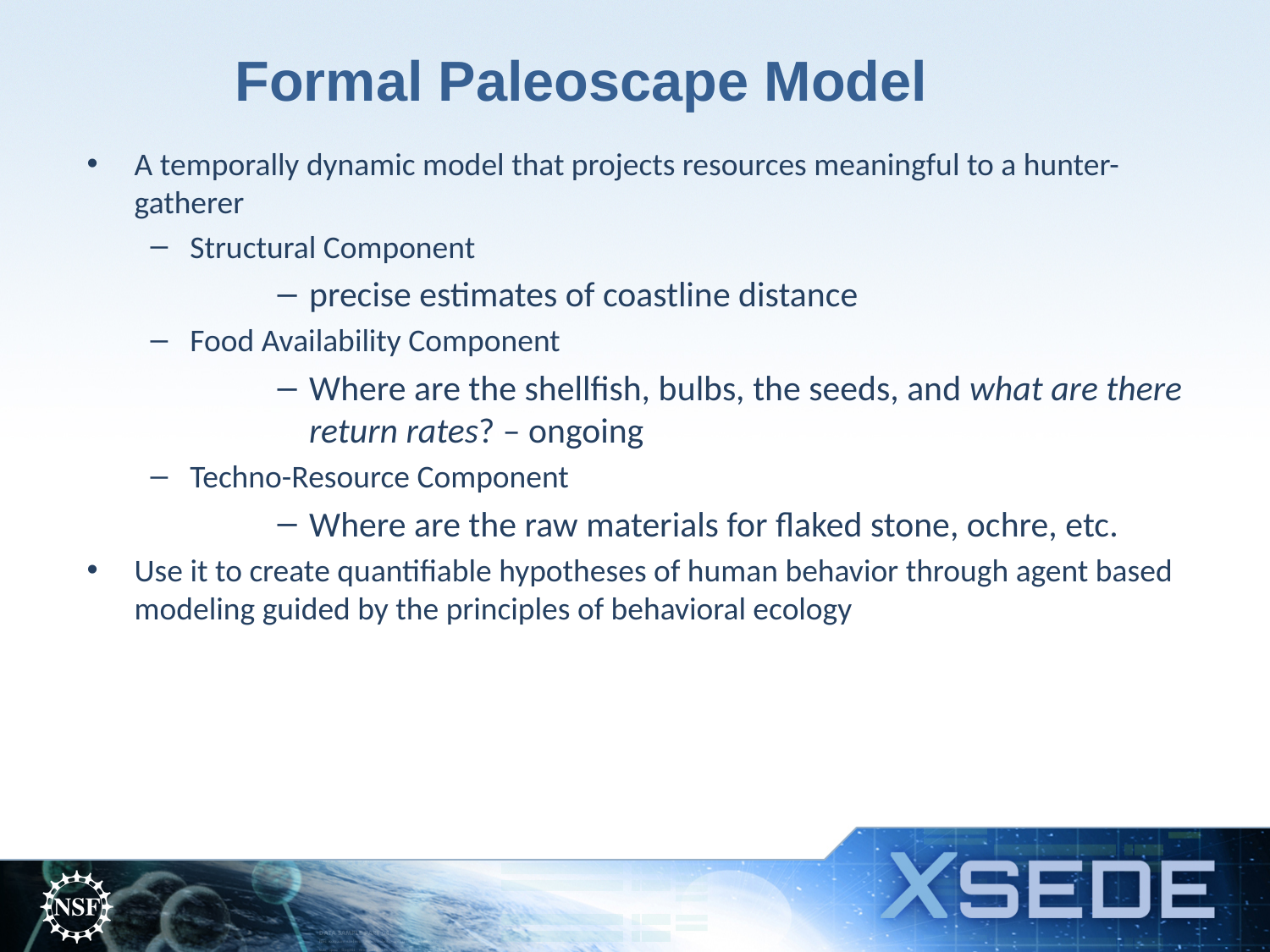

# Formal Paleoscape Model
A temporally dynamic model that projects resources meaningful to a hunter-gatherer
Structural Component
precise estimates of coastline distance
Food Availability Component
Where are the shellfish, bulbs, the seeds, and what are there return rates? – ongoing
Techno-Resource Component
Where are the raw materials for flaked stone, ochre, etc.
Use it to create quantifiable hypotheses of human behavior through agent based modeling guided by the principles of behavioral ecology